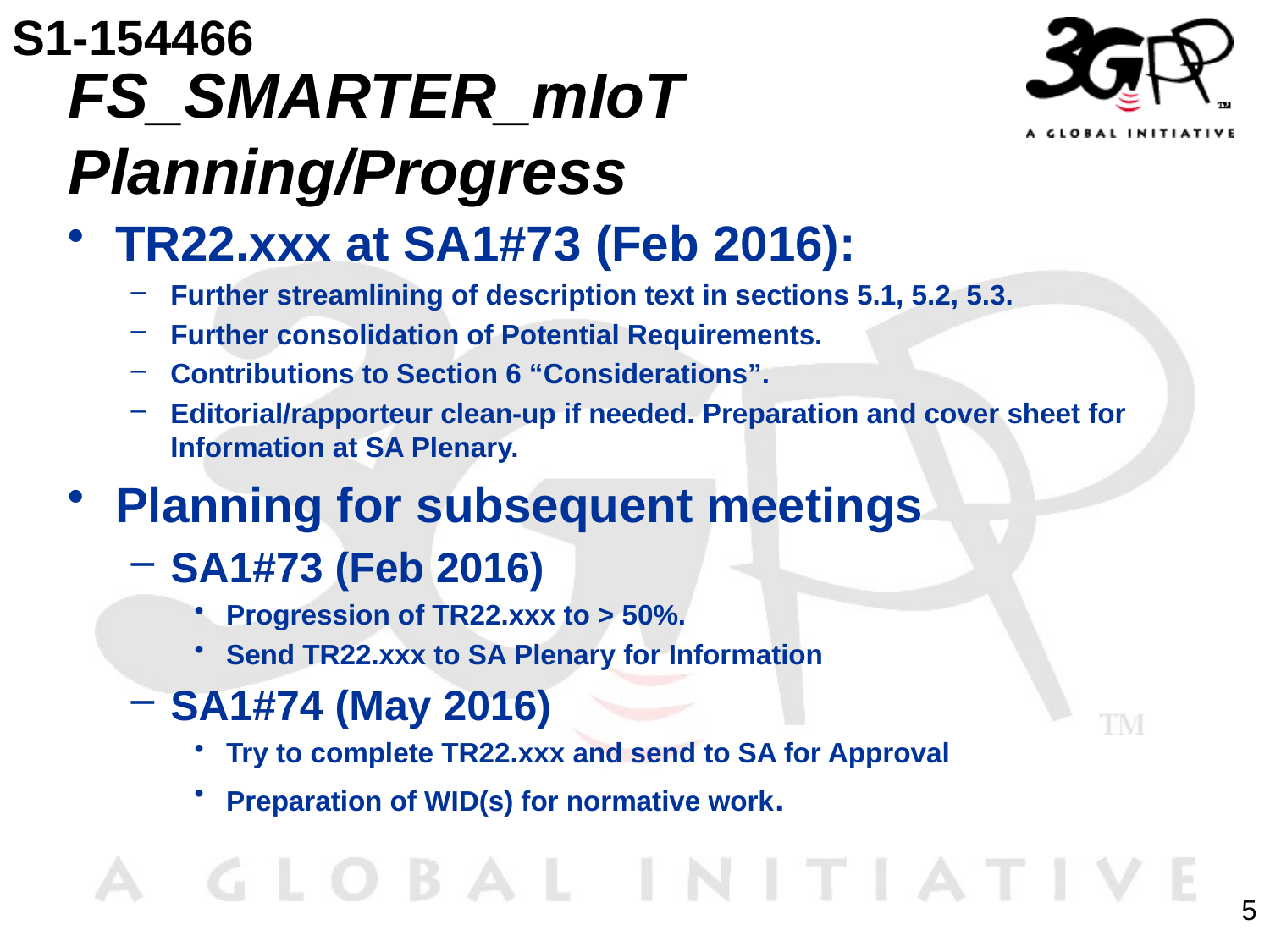

S1-154466
# FS_SMARTER_mIoT Planning/Progress
TR22.xxx at SA1#73 (Feb 2016):
Further streamlining of description text in sections 5.1, 5.2, 5.3.
Further consolidation of Potential Requirements.
Contributions to Section 6 “Considerations”.
Editorial/rapporteur clean-up if needed. Preparation and cover sheet for Information at SA Plenary.
Planning for subsequent meetings
SA1#73 (Feb 2016)
Progression of TR22.xxx to > 50%.
Send TR22.xxx to SA Plenary for Information
SA1#74 (May 2016)
Try to complete TR22.xxx and send to SA for Approval
Preparation of WID(s) for normative work.
5